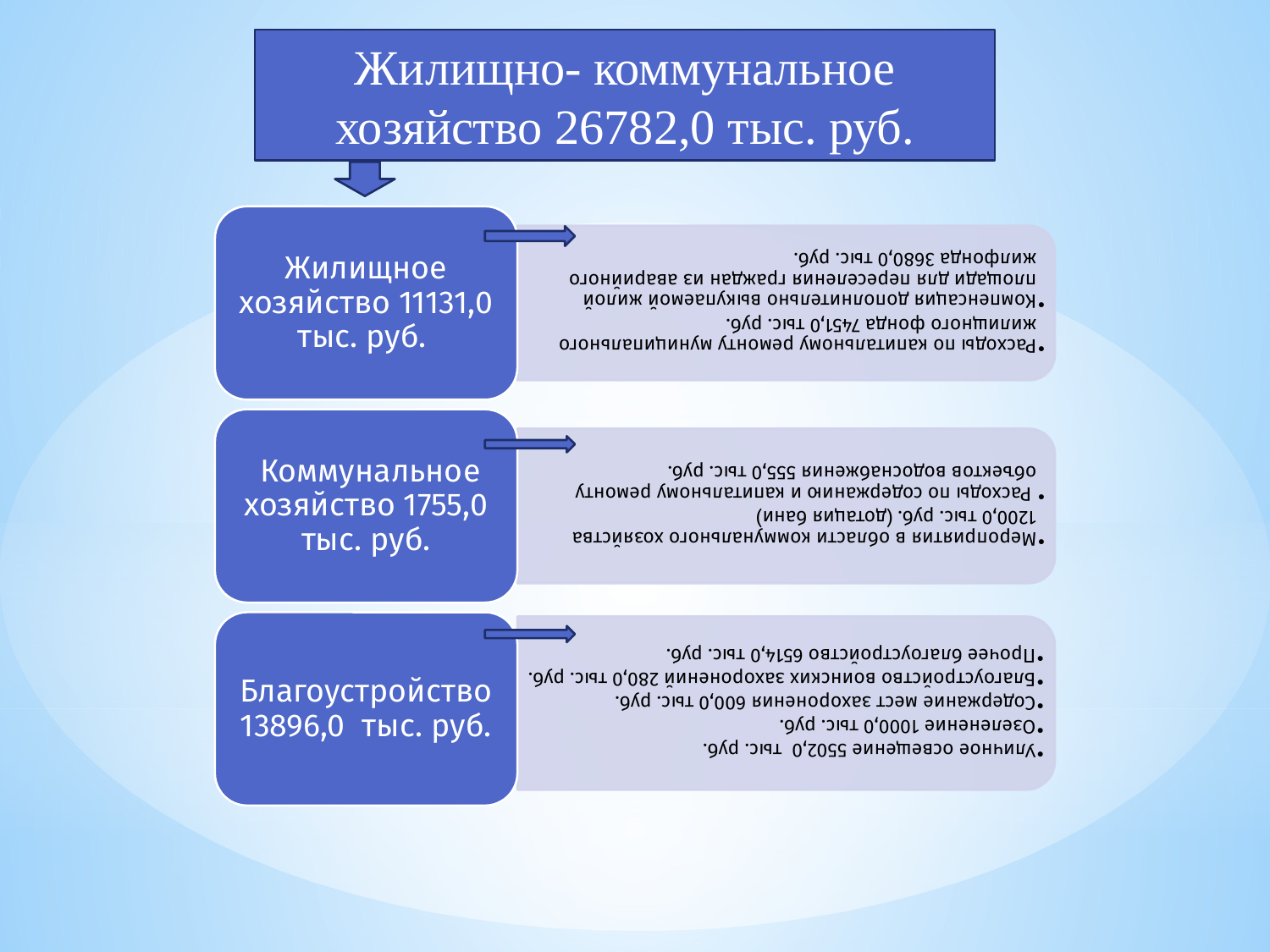

Жилищно- коммунальное хозяйство 26782,0 тыс. руб.

Расходы по капитальному ремонту муниципального жилищного фонда 7451,0 тыс. руб.
Компенсация дополнительно выкупаемой жилой площади для переселения граждан из аварийного жилфонда 3680,0 тыс. руб.
Жилищное хозяйство 11131,0 тыс. руб.
Мероприятия в области коммунального хозяйства 1200,0 тыс. руб. (дотация бани)
 Расходы по содержанию и капитальному ремонту объектов водоснабжения 555,0 тыс. руб.
 Коммунальное хозяйство 1755,0 тыс. руб.
Уличное освещение 5502,0  тыс. руб.
Озеленение 1000,0 тыс. руб.
Содержание мест захоронения 600,0 тыс. руб.
Благоустройство воинских захоронений 280,0 тыс. руб.
Прочее благоустройство 6514,0 тыс. руб.
Благоустройство 13896,0  тыс. руб.